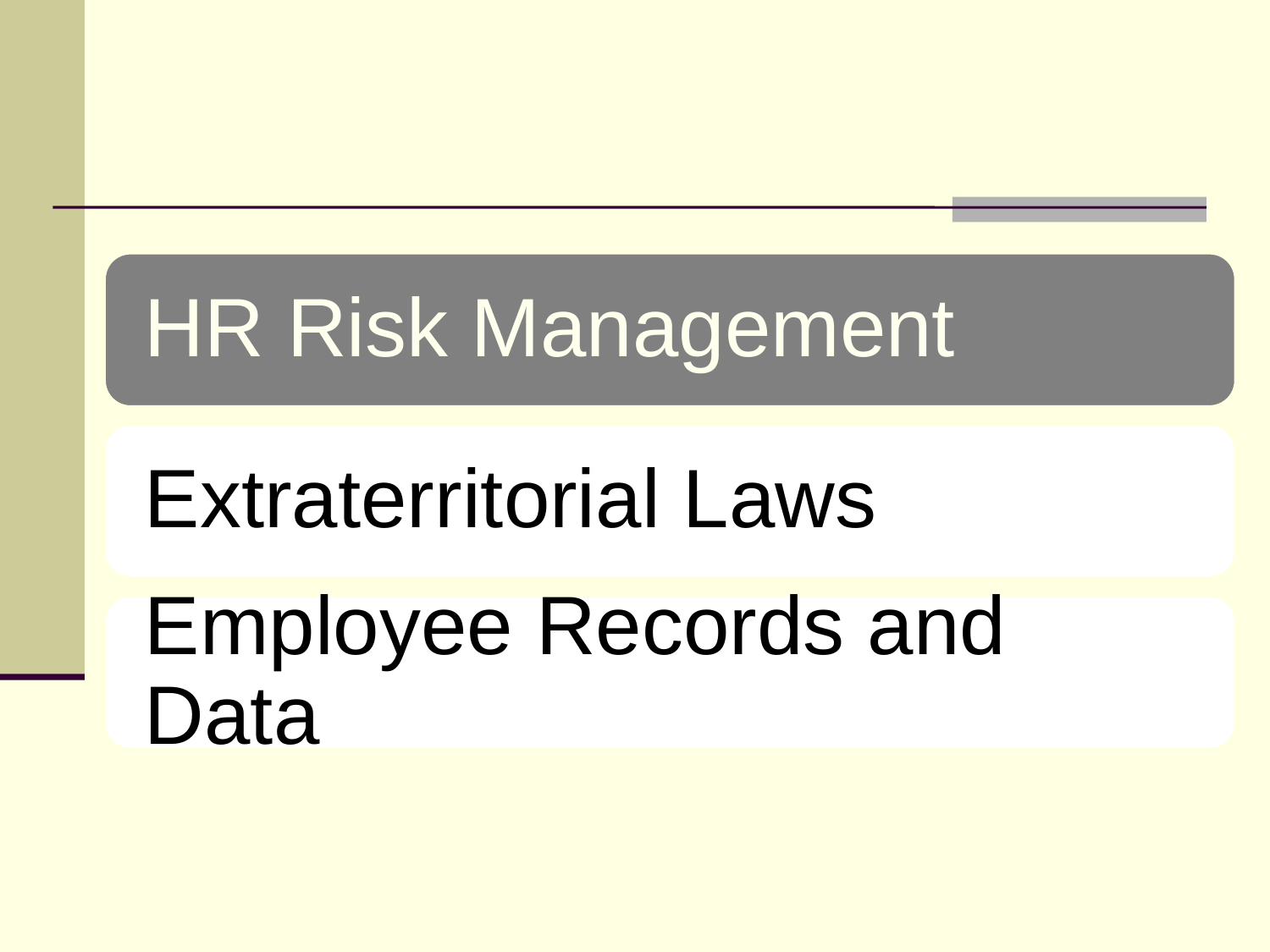

HR Risk Management
Extraterritorial Laws
Employee Records and Data